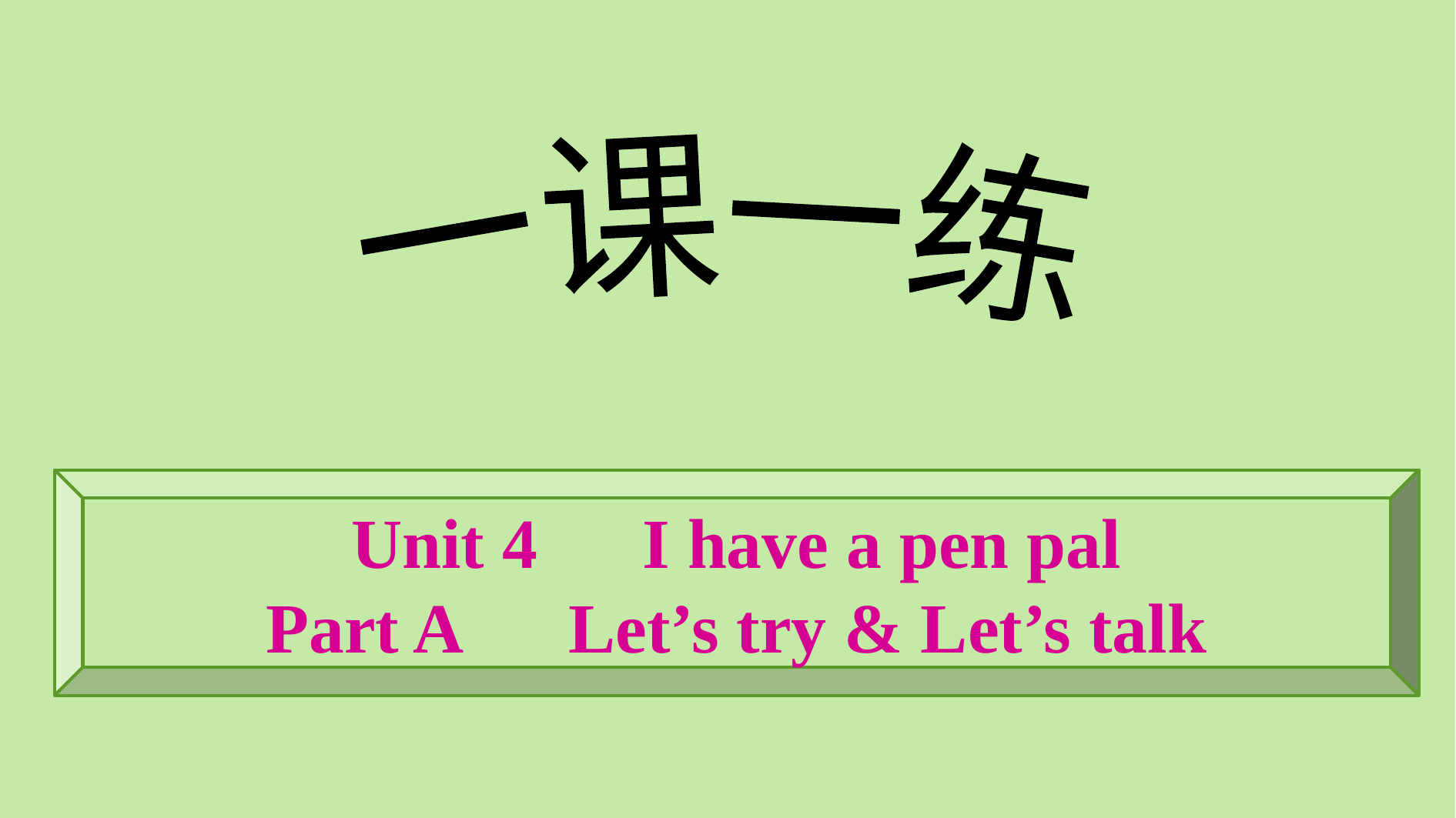

Unit 4　I have a pen pal
Part A　Let’s try & Let’s talk